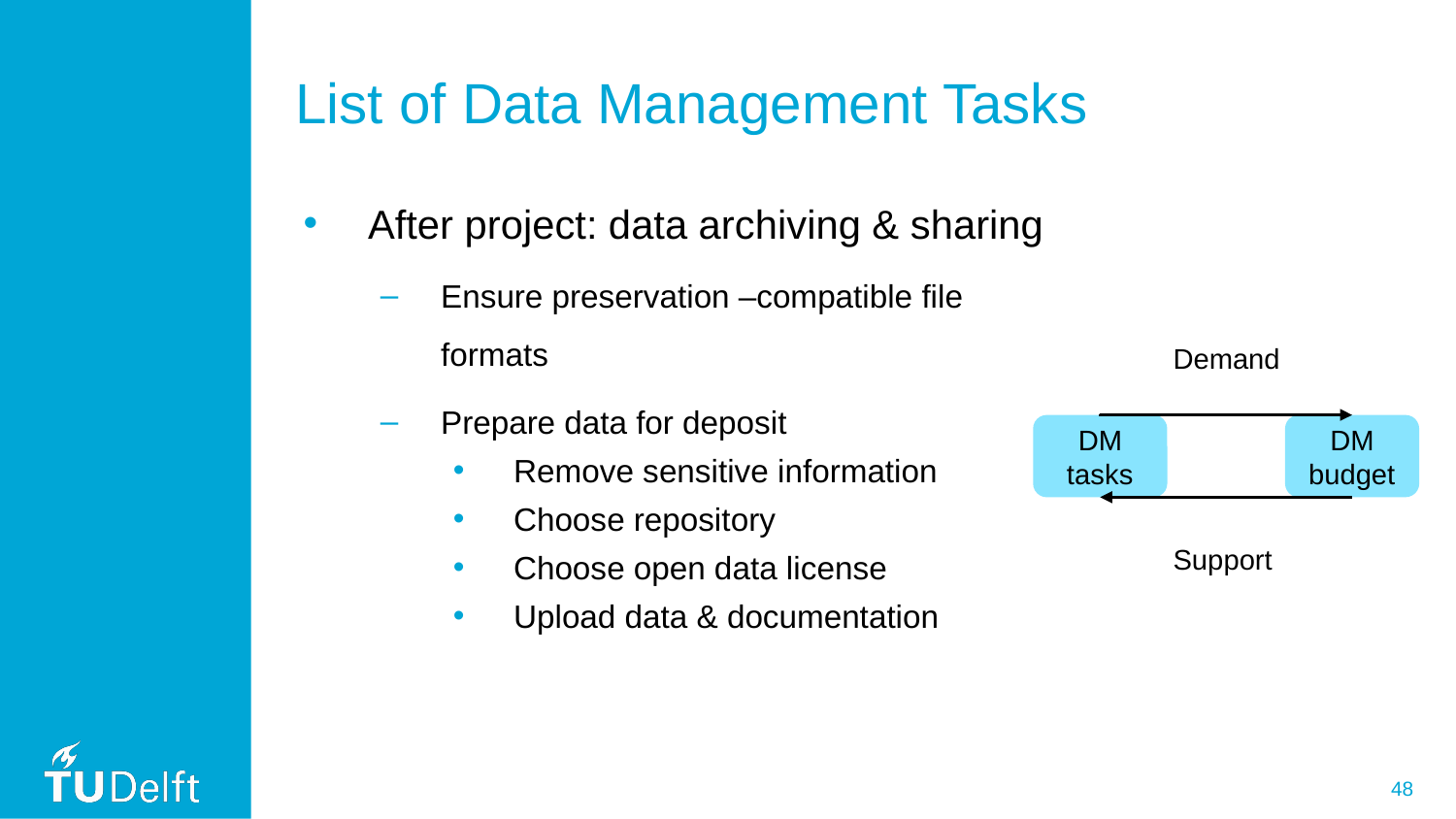

# List of Data Management Tasks
After project: data archiving & sharing
Ensure preservation –compatible file formats
Prepare data for deposit
Remove sensitive information
Choose repository
Choose open data license
Upload data & documentation
Demand
DM tasks
DM budget
Support